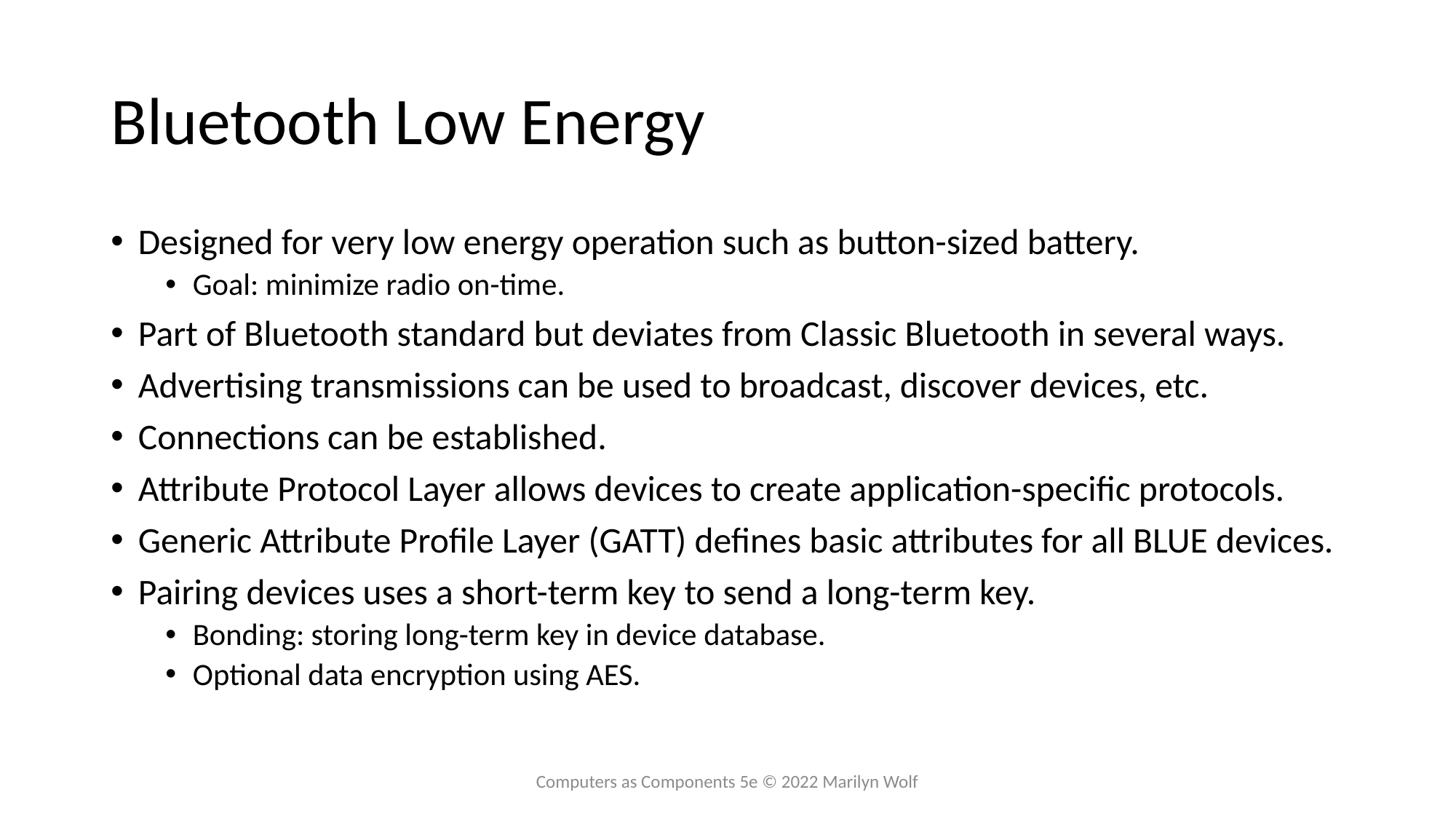

# Bluetooth Low Energy
Designed for very low energy operation such as button-sized battery.
Goal: minimize radio on-time.
Part of Bluetooth standard but deviates from Classic Bluetooth in several ways.
Advertising transmissions can be used to broadcast, discover devices, etc.
Connections can be established.
Attribute Protocol Layer allows devices to create application-specific protocols.
Generic Attribute Profile Layer (GATT) defines basic attributes for all BLUE devices.
Pairing devices uses a short-term key to send a long-term key.
Bonding: storing long-term key in device database.
Optional data encryption using AES.
Computers as Components 5e © 2022 Marilyn Wolf